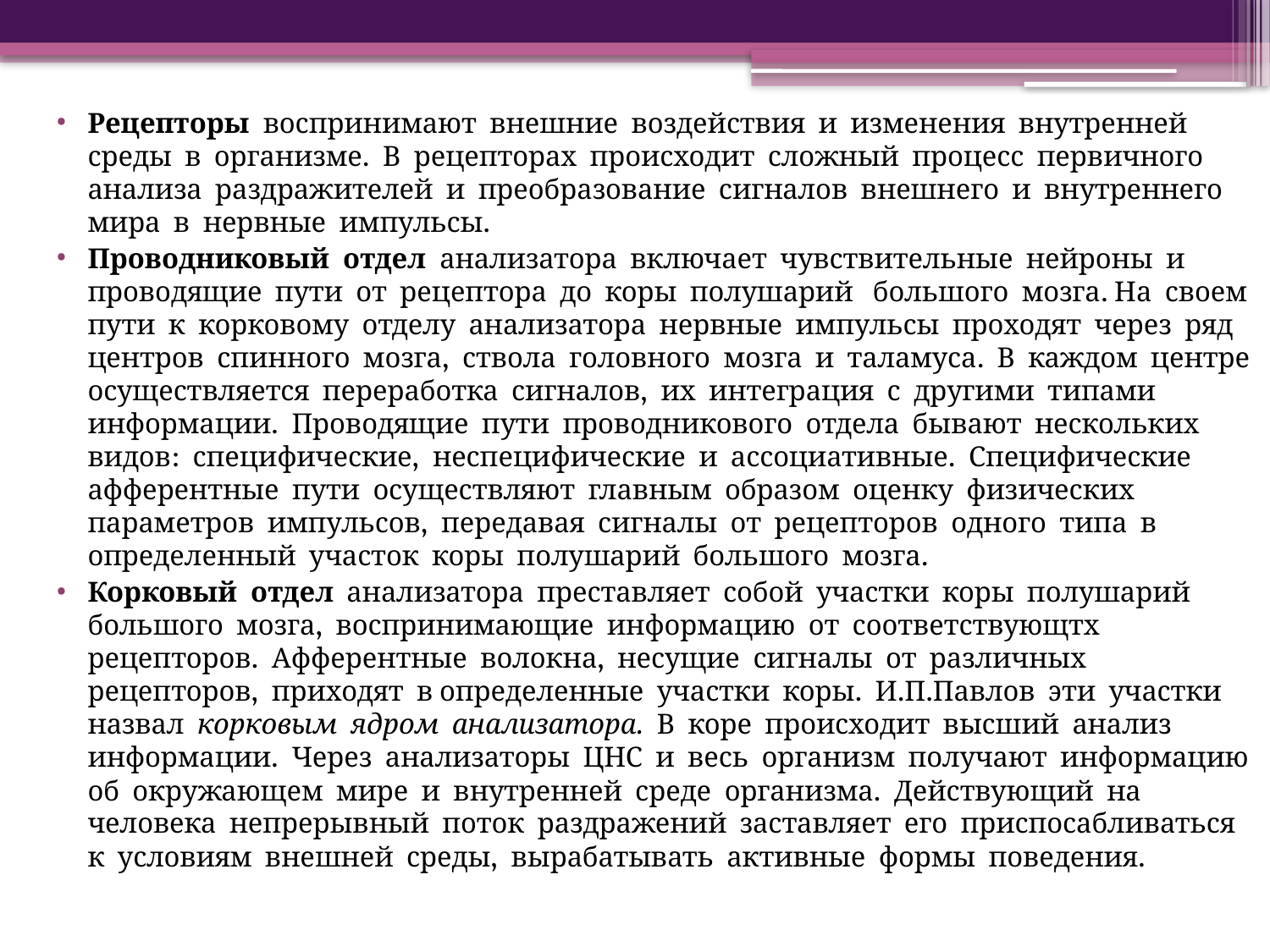

Рецепторы  воспринимают  внешние  воздействия  и  изменения  внутренней  среды  в  организме.  В  рецепторах  происходит  сложный  процесс  первичного  анализа  раздражителей  и  преобразование  сигналов  внешнего  и  внутреннего  мира  в  нервные  импульсы.
Проводниковый  отдел  анализатора  включает  чувствительные  нейроны  и  проводящие  пути  от  рецептора  до  коры  полушарий   большого  мозга. На  своем  пути  к  корковому  отделу  анализатора  нервные  импульсы  проходят  через  ряд  центров  спинного  мозга,  ствола  головного  мозга  и  таламуса.  В  каждом  центре  осуществляется  переработка  сигналов,  их  интеграция  с  другими  типами  информации.  Проводящие  пути  проводникового  отдела  бывают  нескольких  видов:  специфические,  неспецифические  и  ассоциативные.  Специфические   афферентные  пути  осуществляют  главным  образом  оценку  физических  параметров  импульсов,  передавая  сигналы  от  рецепторов  одного  типа  в  определенный  участок  коры  полушарий  большого  мозга.
Корковый  отдел  анализатора  преставляет  собой  участки  коры  полушарий  большого  мозга,  воспринимающие  информацию  от  соответствующтх  рецепторов.  Афферентные  волокна,  несущие  сигналы  от  различных  рецепторов,  приходят  в определенные  участки  коры.  И.П.Павлов  эти  участки  назвал  корковым  ядром  анализатора.  В  коре  происходит  высший  анализ  информации.  Через  анализаторы  ЦНС  и  весь  организм  получают  информацию  об  окружающем  мире  и  внутренней  среде  организма.  Действующий  на  человека  непрерывный  поток  раздражений  заставляет  его  приспосабливаться  к  условиям  внешней  среды,  вырабатывать  активные  формы  поведения.